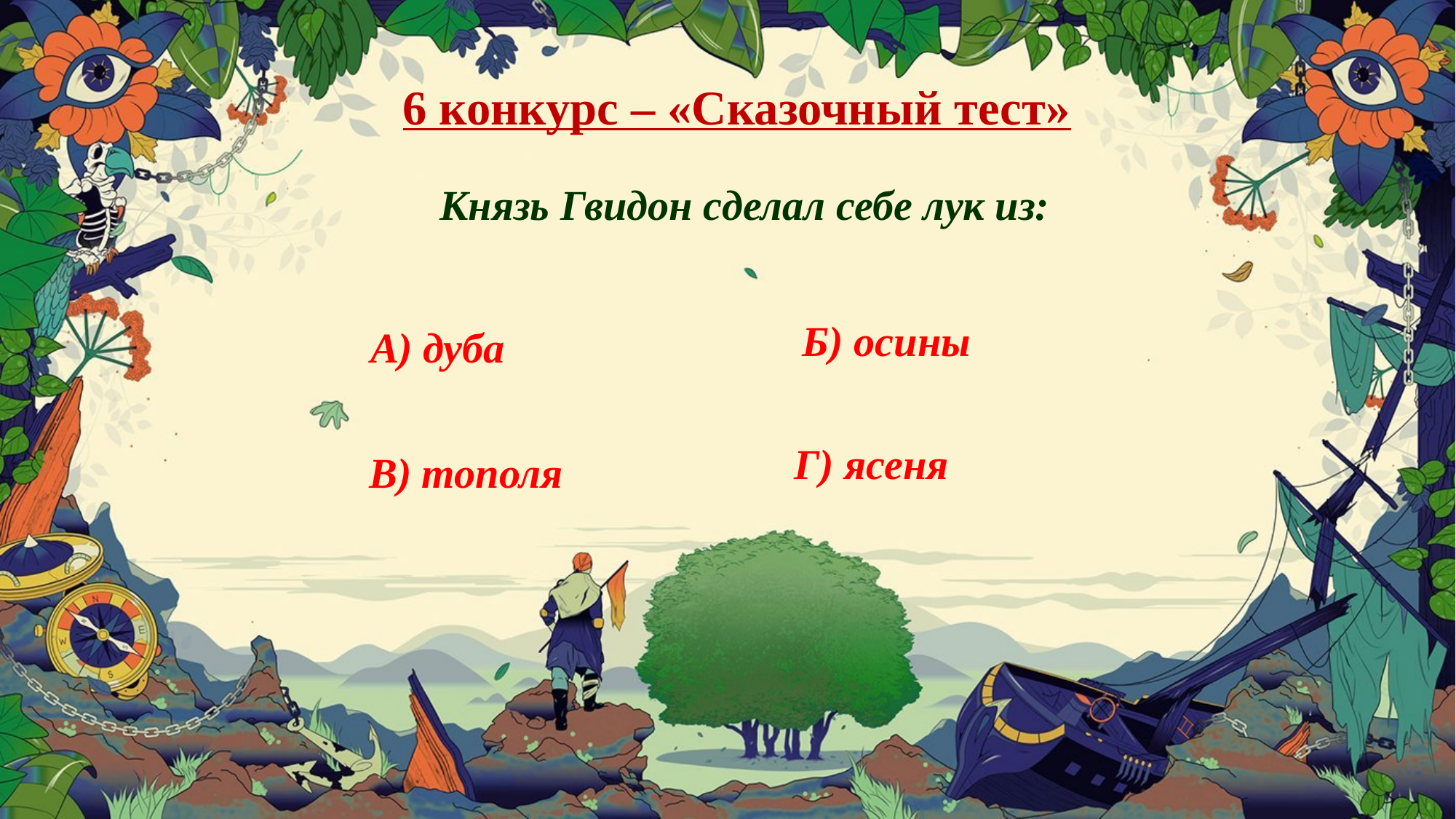

6 конкурс – «Сказочный тест»
Князь Гвидон сделал себе лук из:
Б) осины
А) дуба
Г) ясеня
В) тополя